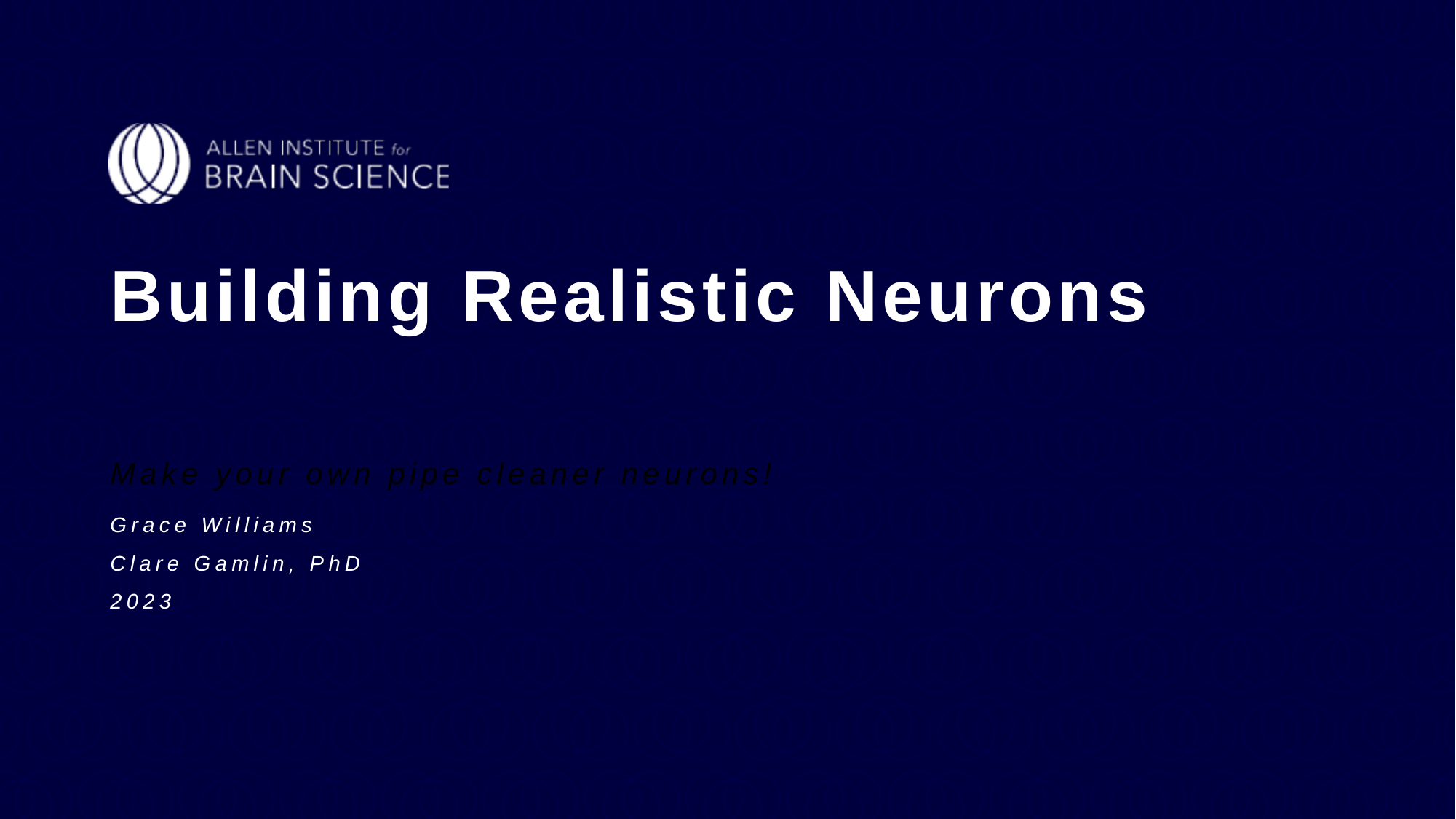

# Building Realistic Neurons
Make your own pipe cleaner neurons!
Grace Williams
Clare Gamlin, PhD
2023